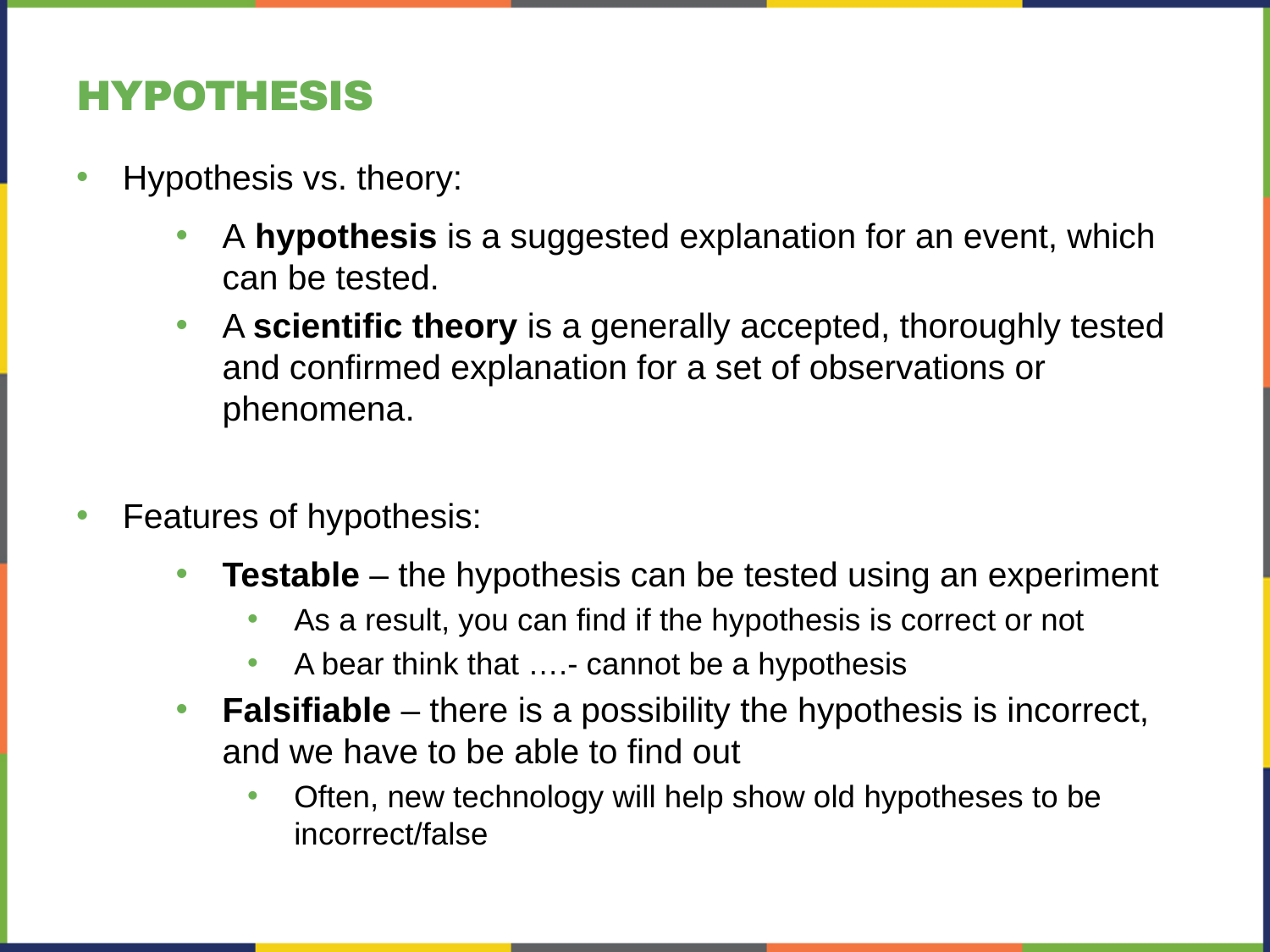

# hypothesis
Hypothesis vs. theory:
A hypothesis is a suggested explanation for an event, which can be tested.
A scientific theory is a generally accepted, thoroughly tested and confirmed explanation for a set of observations or phenomena.

Features of hypothesis:
Testable – the hypothesis can be tested using an experiment
As a result, you can find if the hypothesis is correct or not
A bear think that ….- cannot be a hypothesis
Falsifiable – there is a possibility the hypothesis is incorrect, and we have to be able to find out
Often, new technology will help show old hypotheses to be incorrect/false